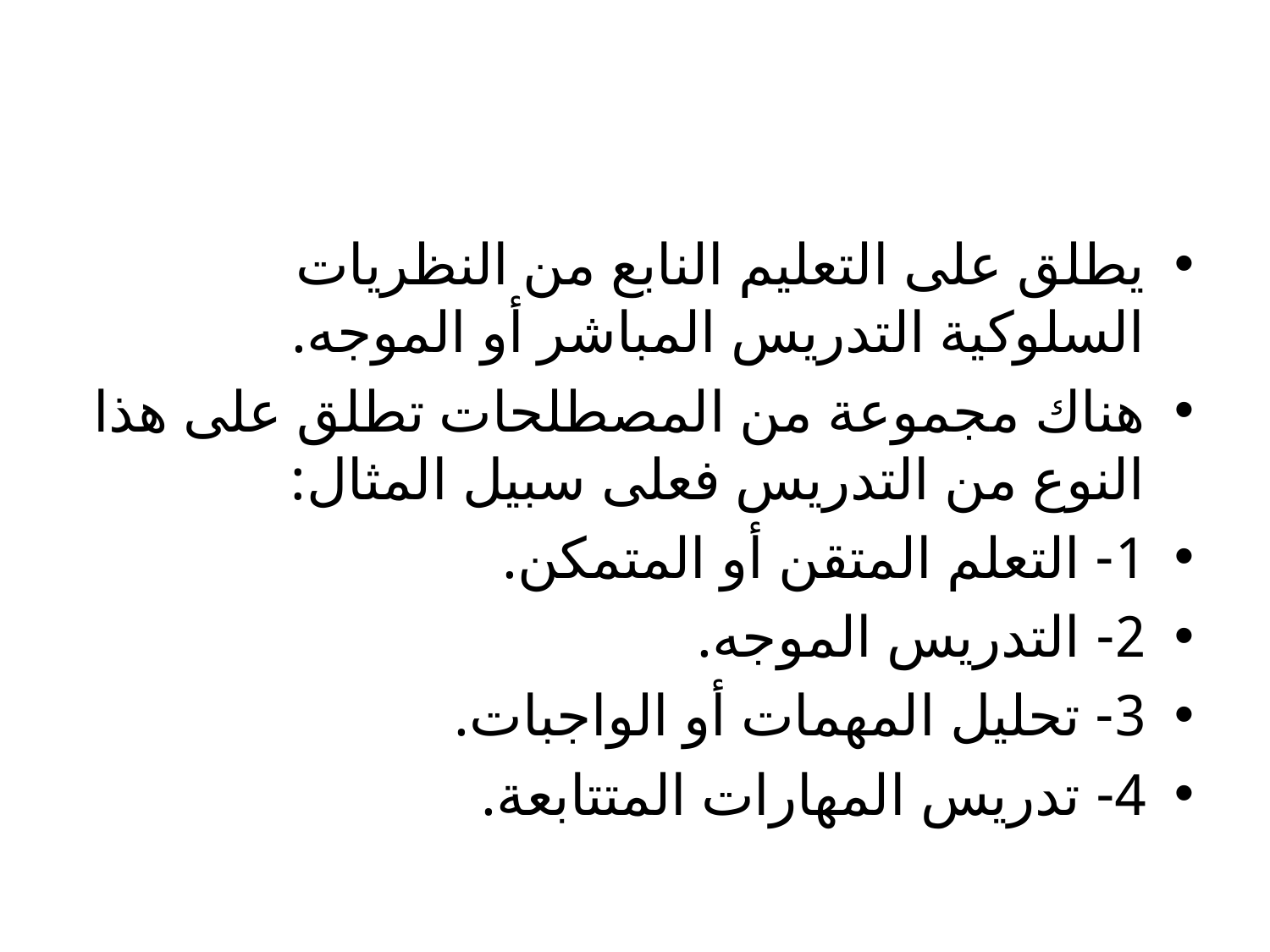

#
يطلق على التعليم النابع من النظريات السلوكية التدريس المباشر أو الموجه.
هناك مجموعة من المصطلحات تطلق على هذا النوع من التدريس فعلى سبيل المثال:
1- التعلم المتقن أو المتمكن.
2- التدريس الموجه.
3- تحليل المهمات أو الواجبات.
4- تدريس المهارات المتتابعة.